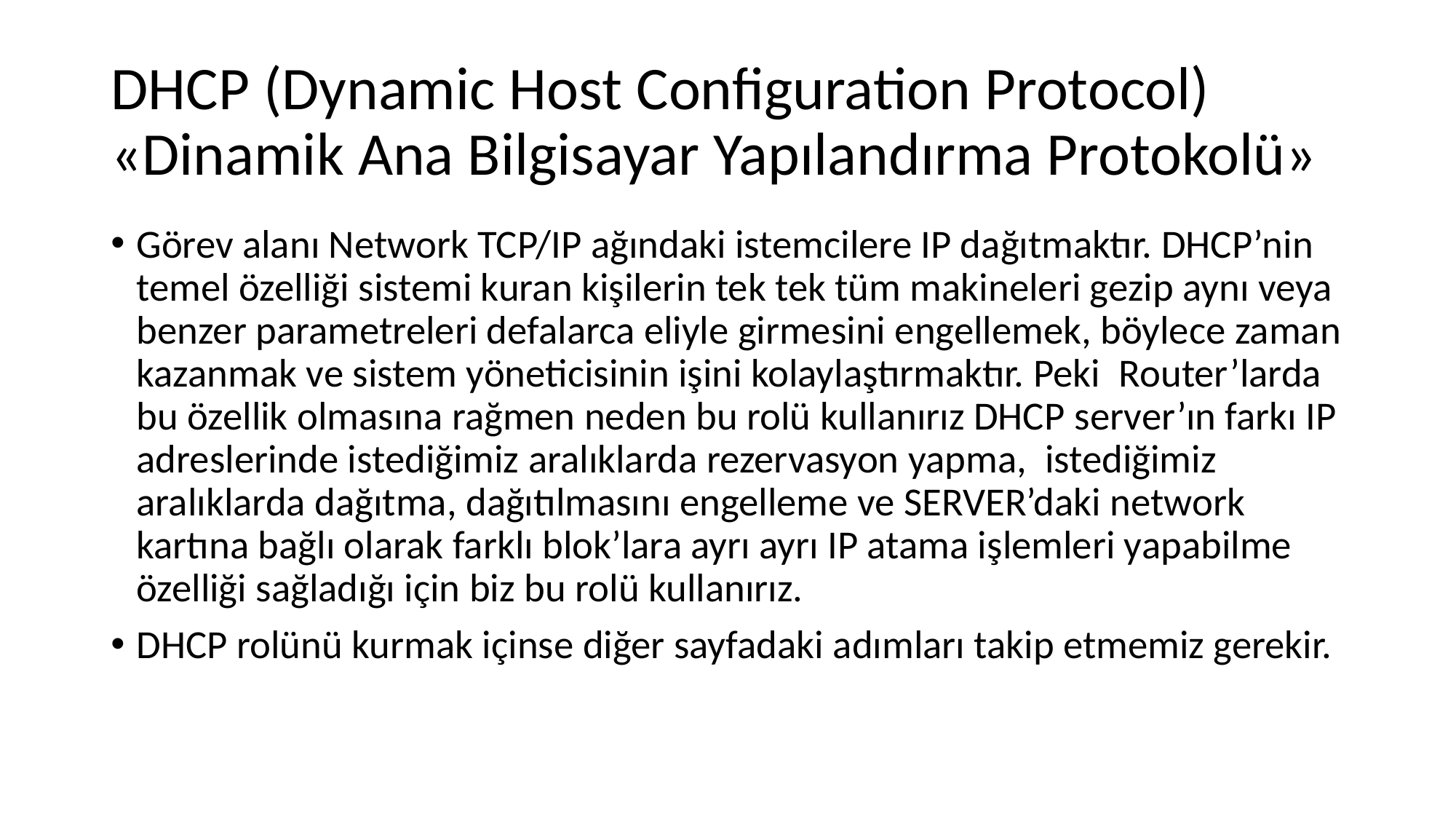

# DHCP (Dynamic Host Configuration Protocol) «Dinamik Ana Bilgisayar Yapılandırma Protokolü»
Görev alanı Network TCP/IP ağındaki istemcilere IP dağıtmaktır. DHCP’nin temel özelliği sistemi kuran kişilerin tek tek tüm makineleri gezip aynı veya benzer parametreleri defalarca eliyle girmesini engellemek, böylece zaman kazanmak ve sistem yöneticisinin işini kolaylaştırmaktır. Peki  Router’larda bu özellik olmasına rağmen neden bu rolü kullanırız DHCP server’ın farkı IP adreslerinde istediğimiz aralıklarda rezervasyon yapma,  istediğimiz aralıklarda dağıtma, dağıtılmasını engelleme ve SERVER’daki network kartına bağlı olarak farklı blok’lara ayrı ayrı IP atama işlemleri yapabilme özelliği sağladığı için biz bu rolü kullanırız.
DHCP rolünü kurmak içinse diğer sayfadaki adımları takip etmemiz gerekir.